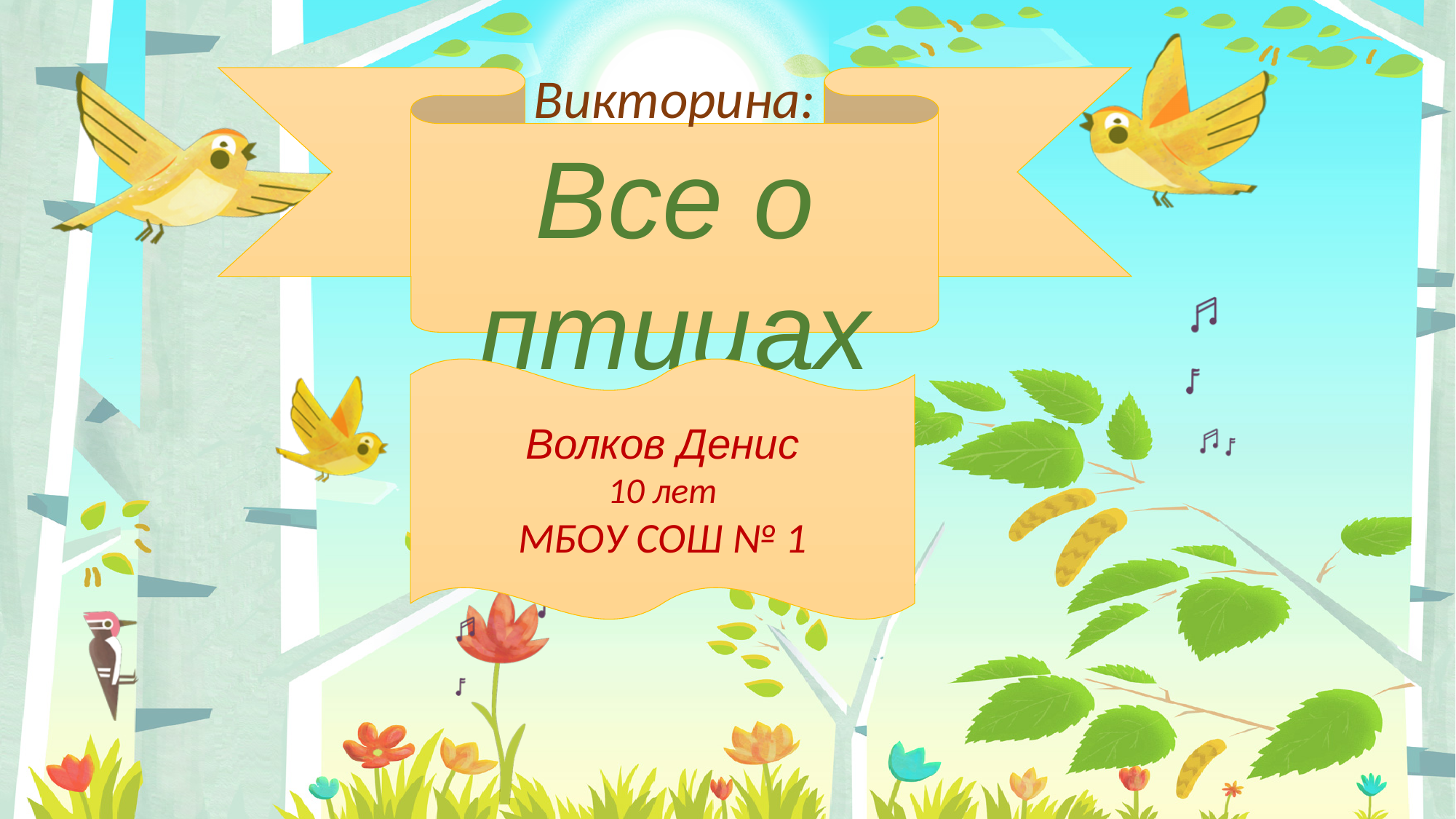

Викторина:
Все о птицах
#
Волков Денис
10 лет
МБОУ СОШ № 1